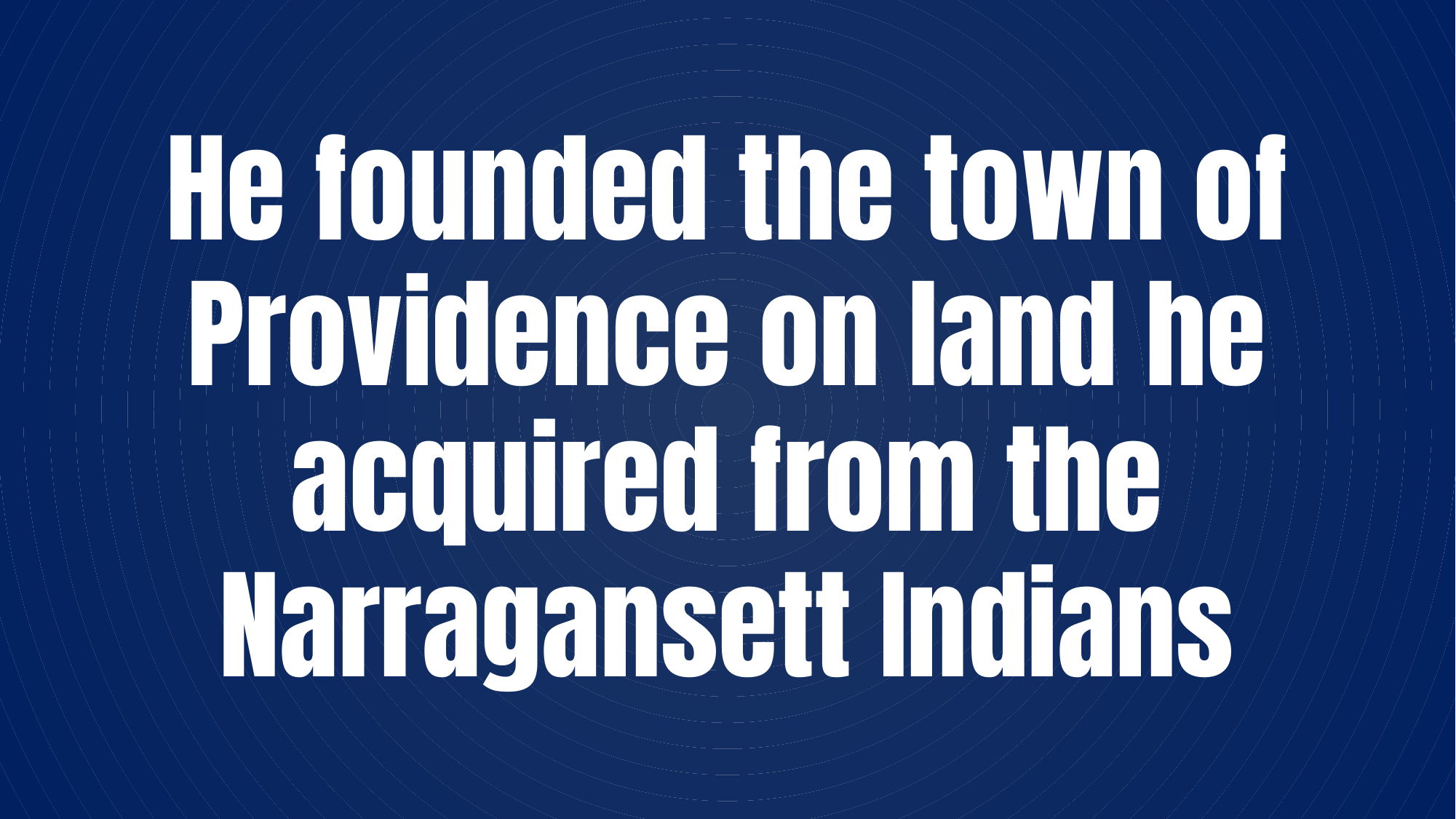

He founded the town of Providence on land he acquired from the Narragansett Indians